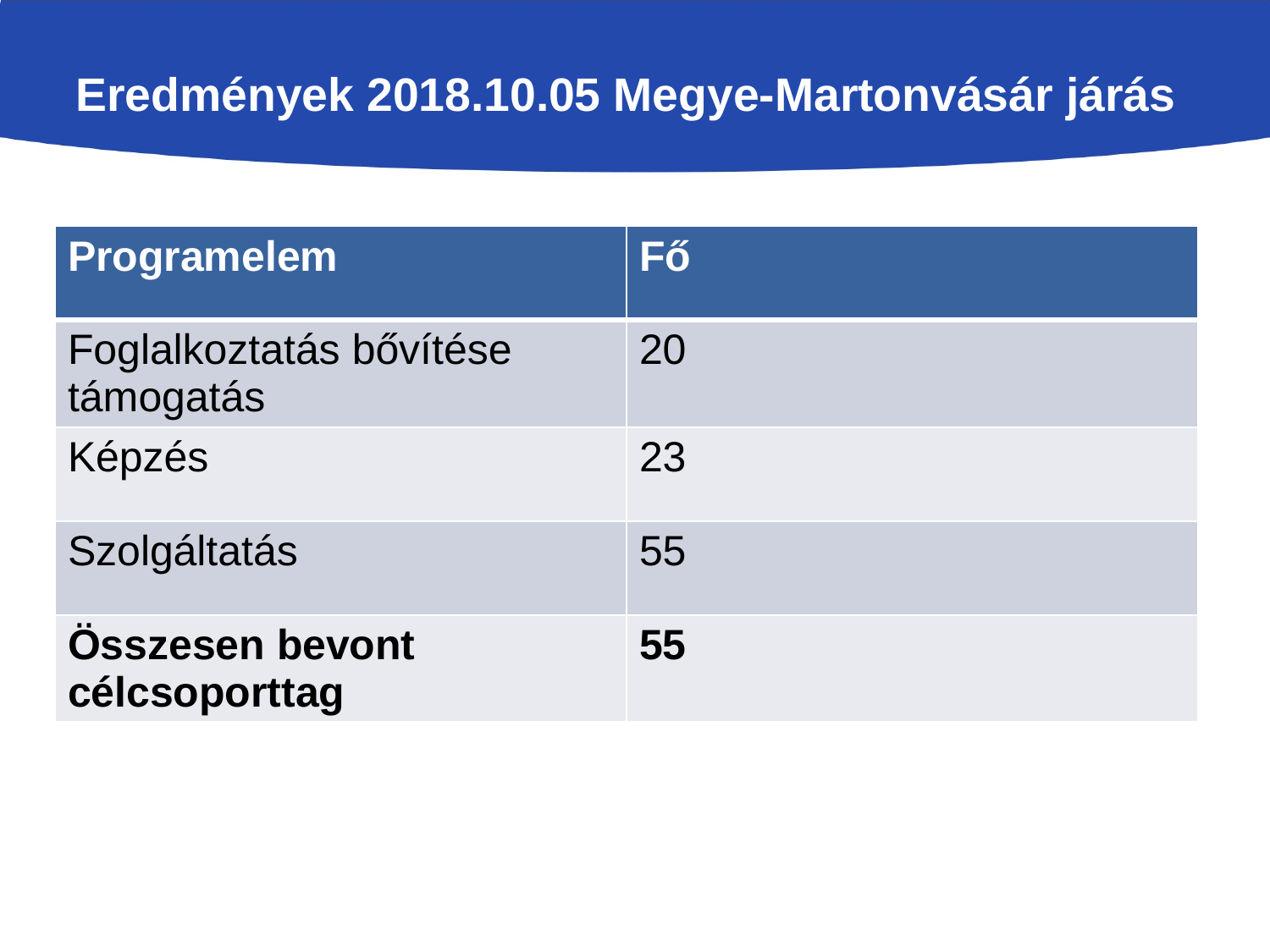

# Eredmények 2018.10.05 Megye-Martonvásár járás
| Programelem | Fő |
| --- | --- |
| Foglalkoztatás bővítése támogatás | 20 |
| Képzés | 23 |
| Szolgáltatás | 55 |
| Összesen bevont célcsoporttag | 55 |